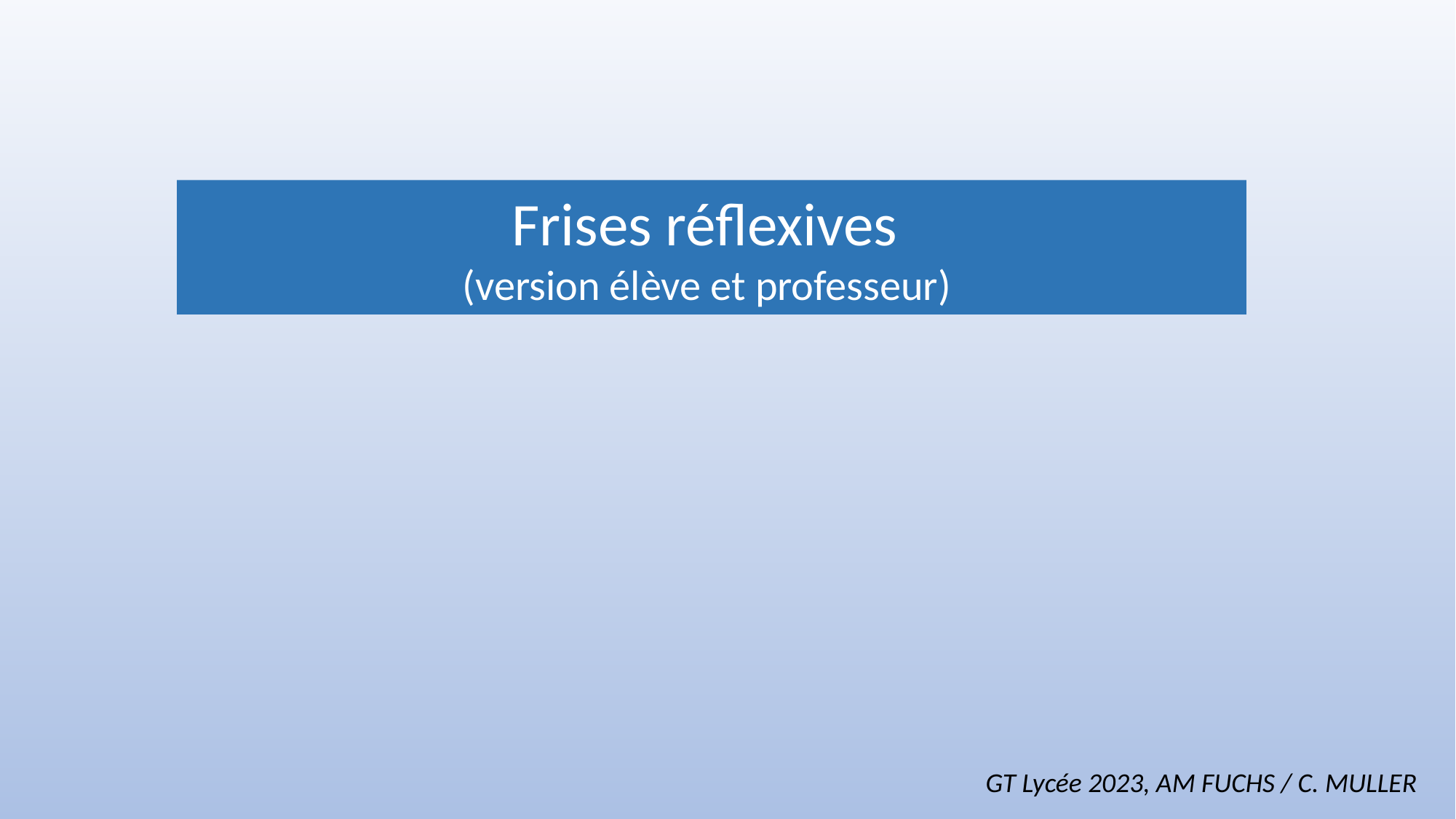

Frises réflexives
(version élève et professeur)
GT Lycée 2023, AM FUCHS / C. MULLER